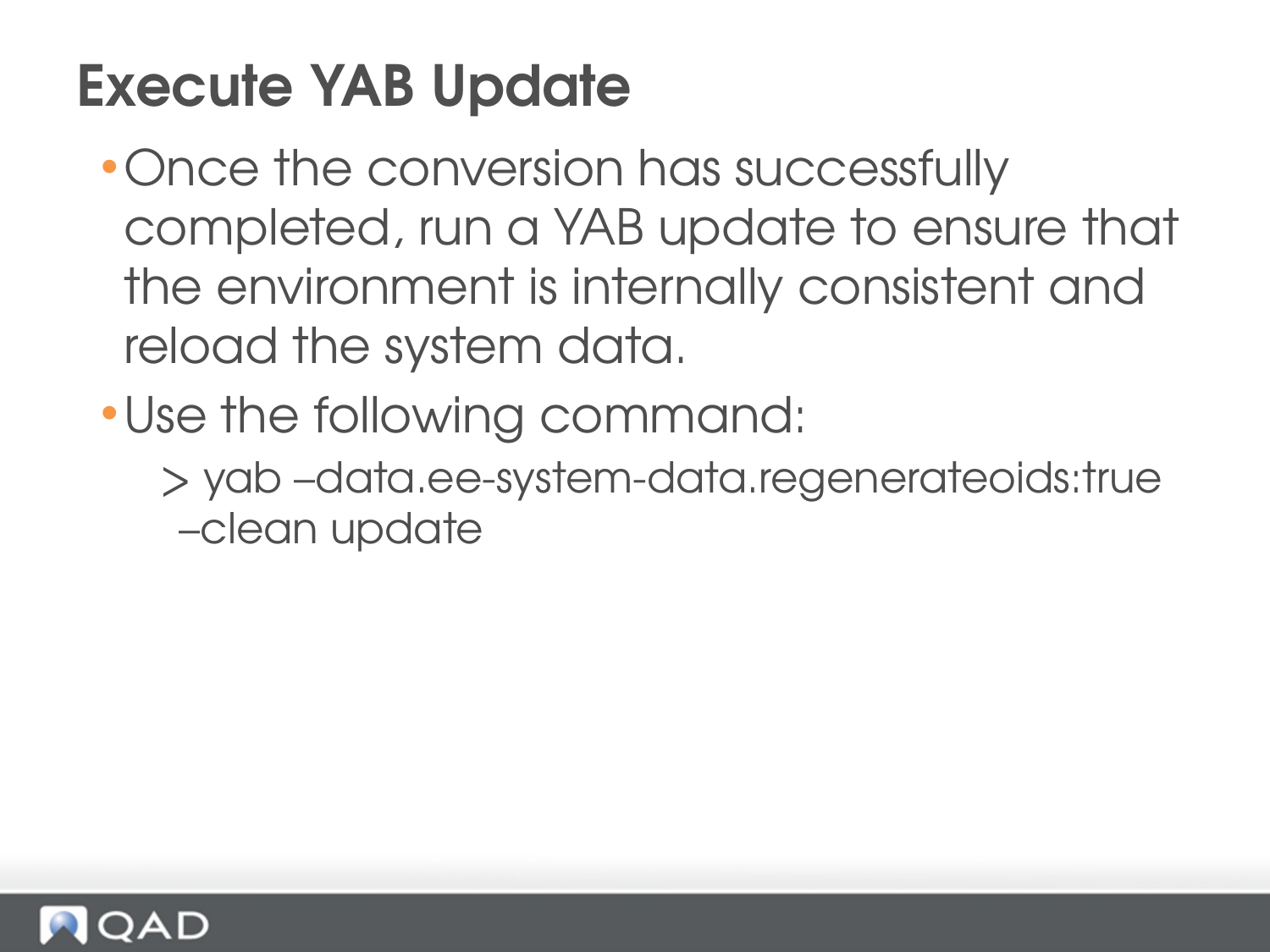

# Execute YAB Update
Once the conversion has successfully completed, run a YAB update to ensure that the environment is internally consistent and reload the system data.
Use the following command:
> yab –data.ee-system-data.regenerateoids:true –clean update